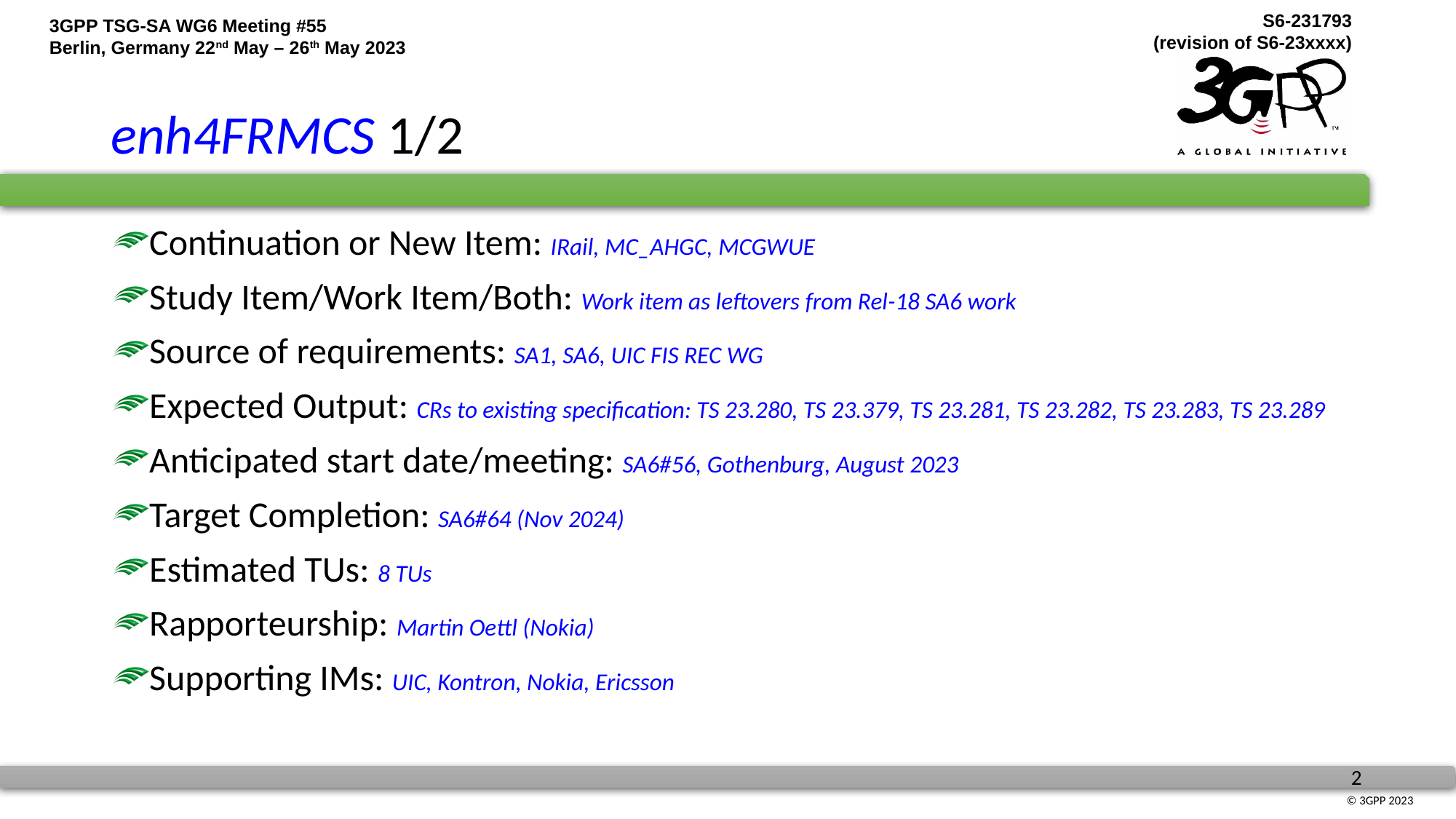

# enh4FRMCS 1/2
Continuation or New Item: IRail, MC_AHGC, MCGWUE
Study Item/Work Item/Both: Work item as leftovers from Rel-18 SA6 work
Source of requirements: SA1, SA6, UIC FIS REC WG
Expected Output: CRs to existing specification: TS 23.280, TS 23.379, TS 23.281, TS 23.282, TS 23.283, TS 23.289
Anticipated start date/meeting: SA6#56, Gothenburg, August 2023
Target Completion: SA6#64 (Nov 2024)
Estimated TUs: 8 TUs
Rapporteurship: Martin Oettl (Nokia)
Supporting IMs: UIC, Kontron, Nokia, Ericsson